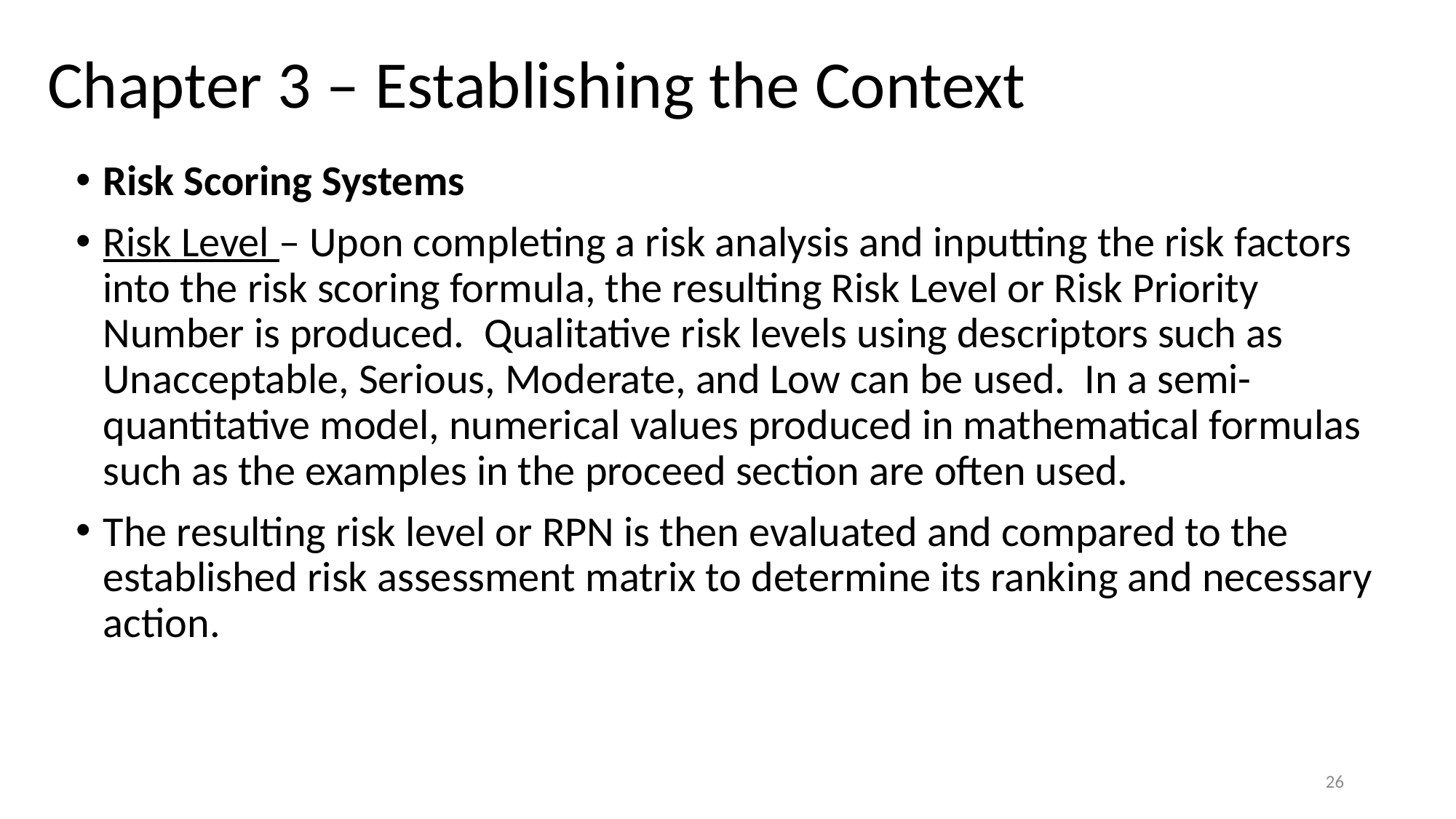

# Chapter 3 – Establishing the Context
Risk Scoring Systems
Risk Level – Upon completing a risk analysis and inputting the risk factors into the risk scoring formula, the resulting Risk Level or Risk Priority Number is produced.  Qualitative risk levels using descriptors such as Unacceptable, Serious, Moderate, and Low can be used.  In a semi-quantitative model, numerical values produced in mathematical formulas such as the examples in the proceed section are often used.
The resulting risk level or RPN is then evaluated and compared to the established risk assessment matrix to determine its ranking and necessary action.
26